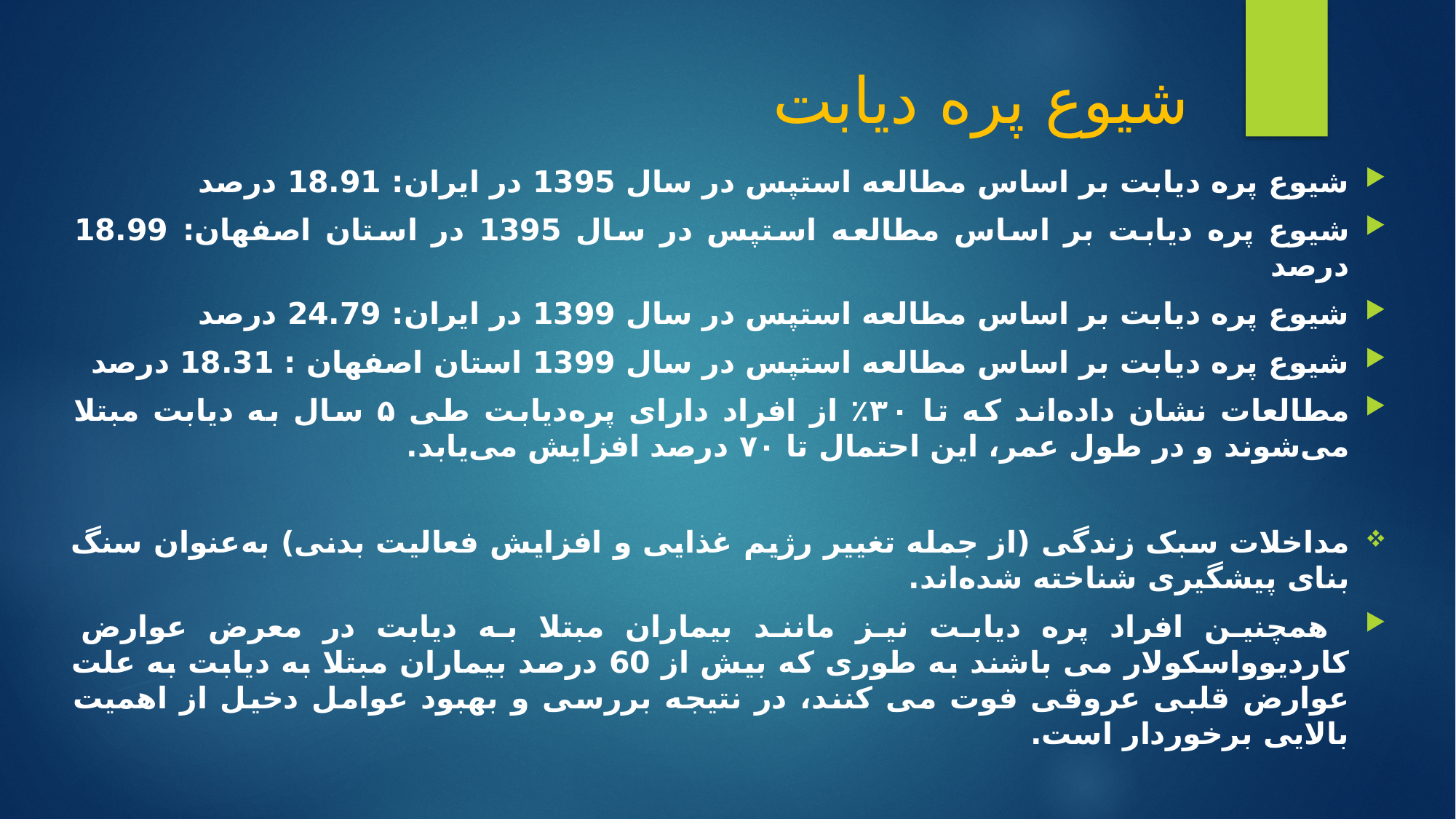

# شیوع پره دیابت
شیوع پره دیابت بر اساس مطالعه استپس در سال 1395 در ایران: 18.91 درصد
شیوع پره دیابت بر اساس مطالعه استپس در سال 1395 در استان اصفهان: 18.99 درصد
شیوع پره دیابت بر اساس مطالعه استپس در سال 1399 در ایران: 24.79 درصد
شیوع پره دیابت بر اساس مطالعه استپس در سال 1399 استان اصفهان : 18.31 درصد
مطالعات نشان داده‌اند که تا ۳۰٪ از افراد دارای پره‌دیابت طی ۵ سال به دیابت مبتلا می‌شوند و در طول عمر، این احتمال تا ۷۰ درصد افزایش می‌یابد.

مداخلات سبک زندگی (از جمله تغییر رژیم غذایی و افزایش فعالیت بدنی) به‌عنوان سنگ بنای پیشگیری شناخته شده‌اند.
 همچنین افراد پره دیابت نیز مانند بیماران مبتلا به دیابت در معرض عوارض کاردیوواسکولار می باشند به طوری که بیش از 60 درصد بیماران مبتلا به دیابت به علت عوارض قلبی عروقی فوت می کنند، در نتیجه بررسی و بهبود عوامل دخیل از اهمیت بالایی برخوردار است.